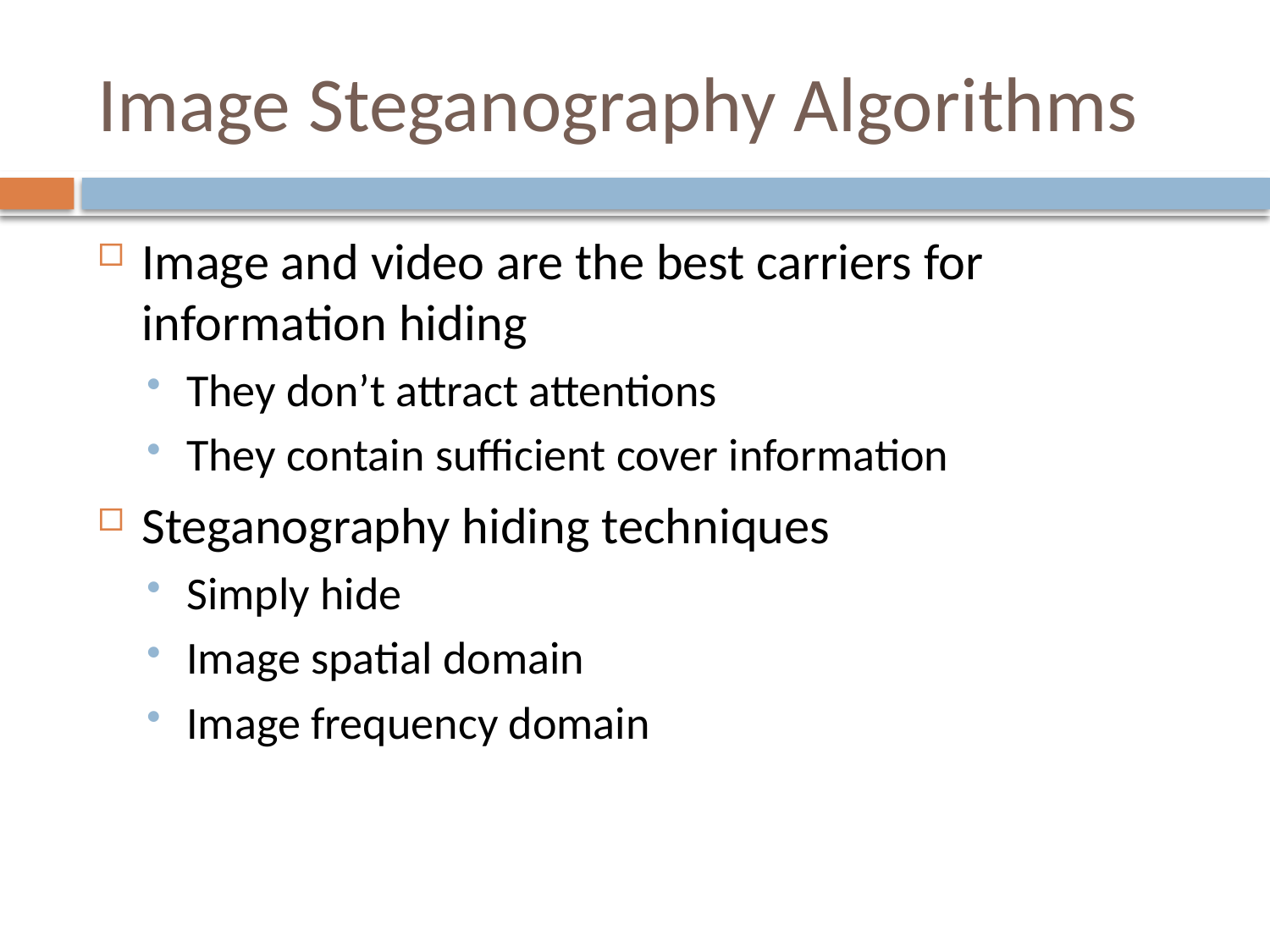

# Image Steganography Algorithms
Image and video are the best carriers for information hiding
They don’t attract attentions
They contain sufficient cover information
Steganography hiding techniques
Simply hide
Image spatial domain
Image frequency domain